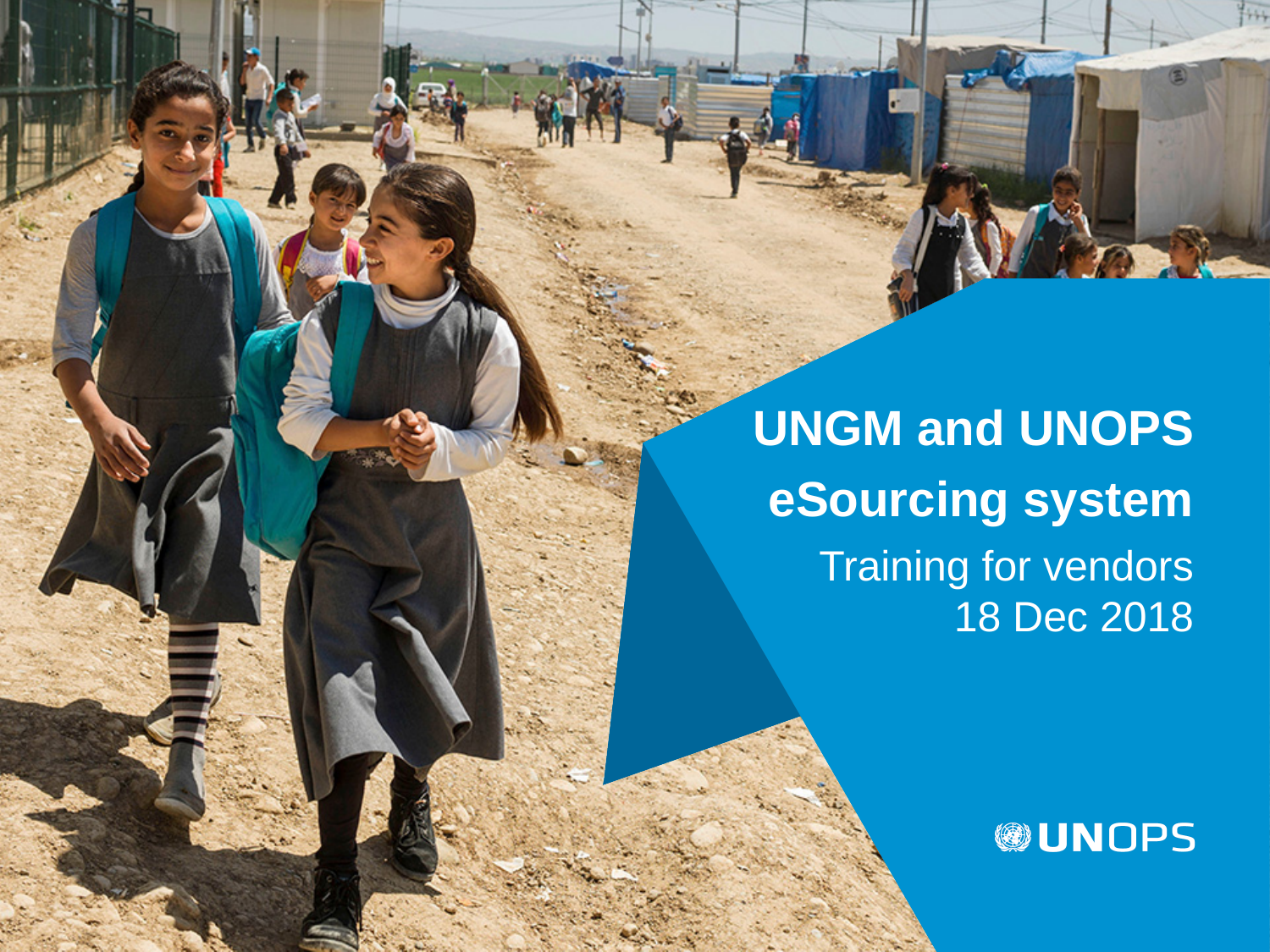

# UNGM and UNOPS eSourcing system
Training for vendors
18 Dec 2018